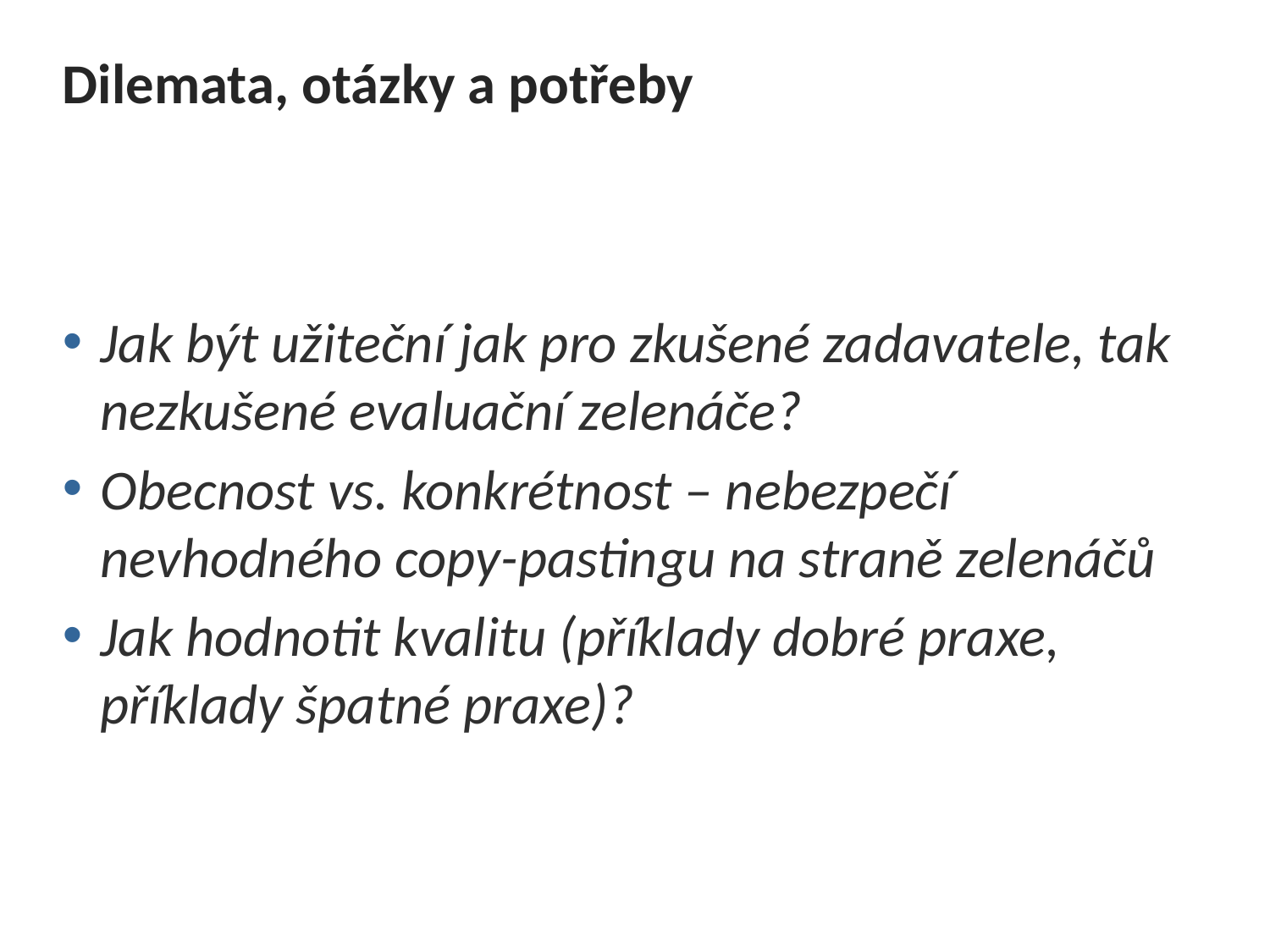

# Dilemata, otázky a potřeby
Jak být užiteční jak pro zkušené zadavatele, tak nezkušené evaluační zelenáče?
Obecnost vs. konkrétnost – nebezpečí nevhodného copy-pastingu na straně zelenáčů
Jak hodnotit kvalitu (příklady dobré praxe, příklady špatné praxe)?